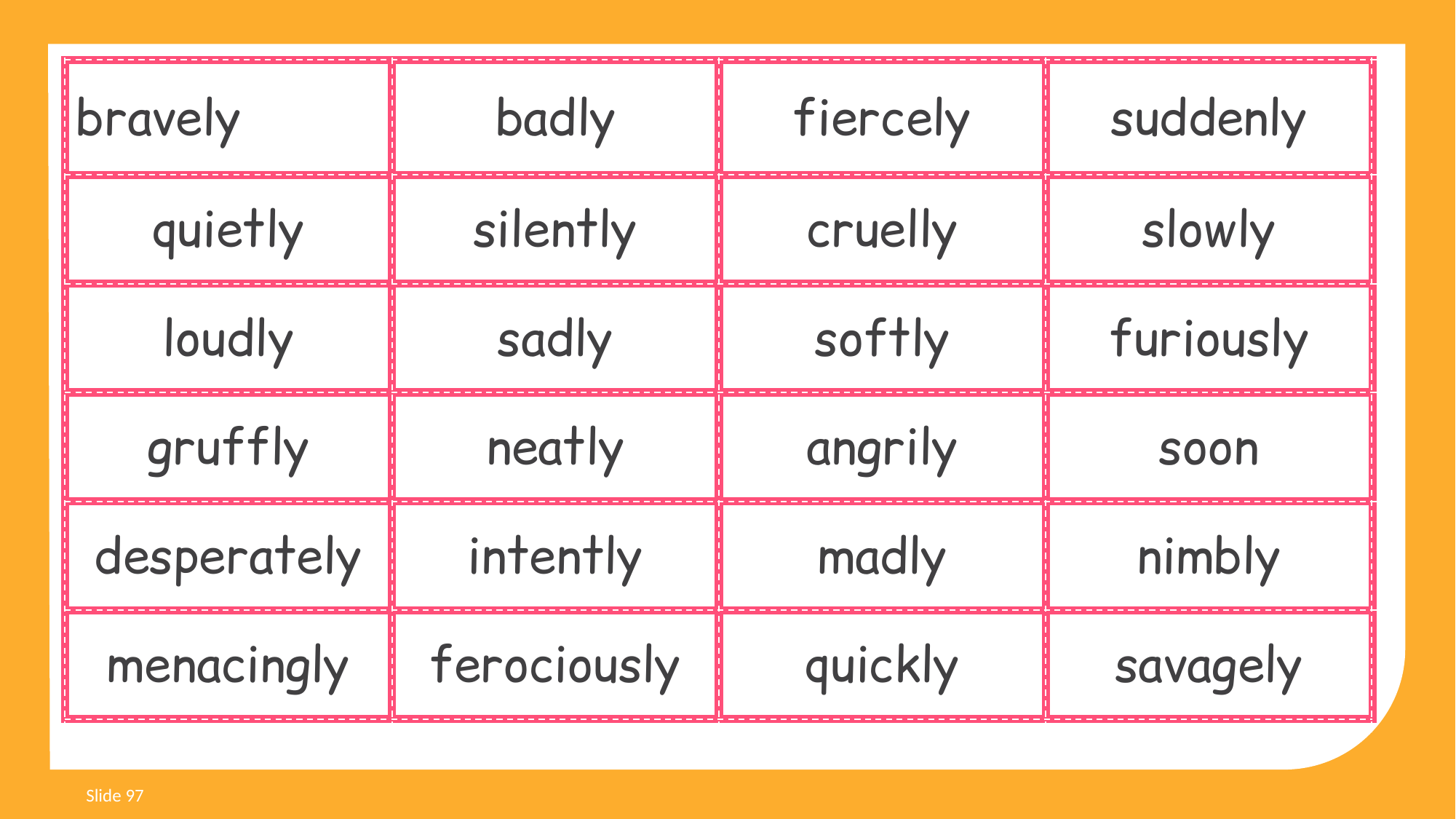

| bravely | badly | fiercely | suddenly |
| --- | --- | --- | --- |
| quietly | silently | cruelly | slowly |
| loudly | sadly | softly | furiously |
| gruffly | neatly | angrily | soon |
| desperately | intently | madly | nimbly |
| menacingly | ferociously | quickly | savagely |
Slide 97